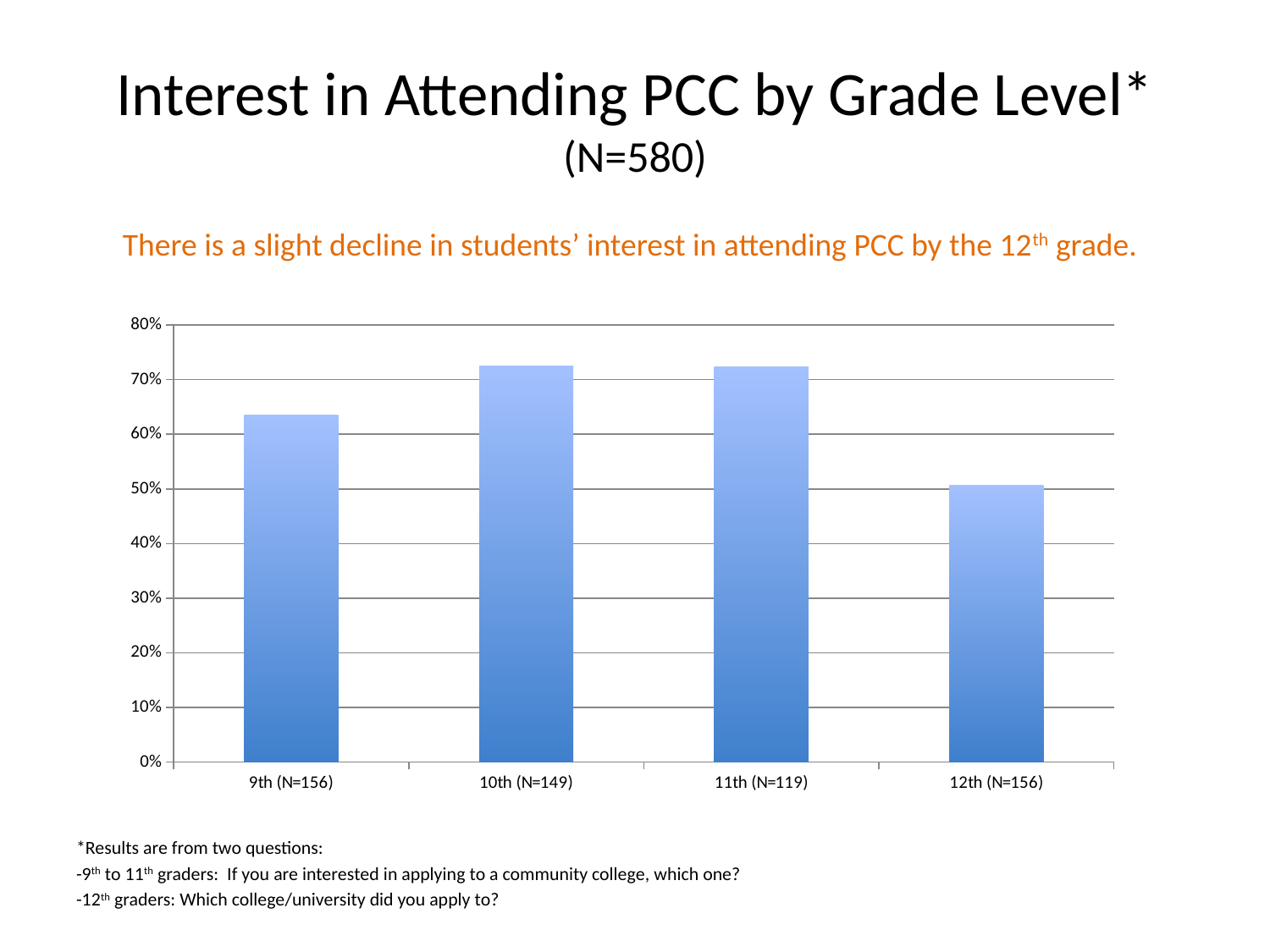

# Interest in Attending PCC by Grade Level* (N=580)
There is a slight decline in students’ interest in attending PCC by the 12th grade.

### Chart

| Category |  |
|---|---|
| 9th (N=156) | 0.634615384615384 |
| 10th (N=149) | 0.724832214765101 |
| 11th (N=119) | 0.722689075630252 |
| 12th (N=156) | 0.506410256410256 |
*Results are from two questions:
-9th to 11th graders:  If you are interested in applying to a community college, which one?
-12th graders: Which college/university did you apply to?